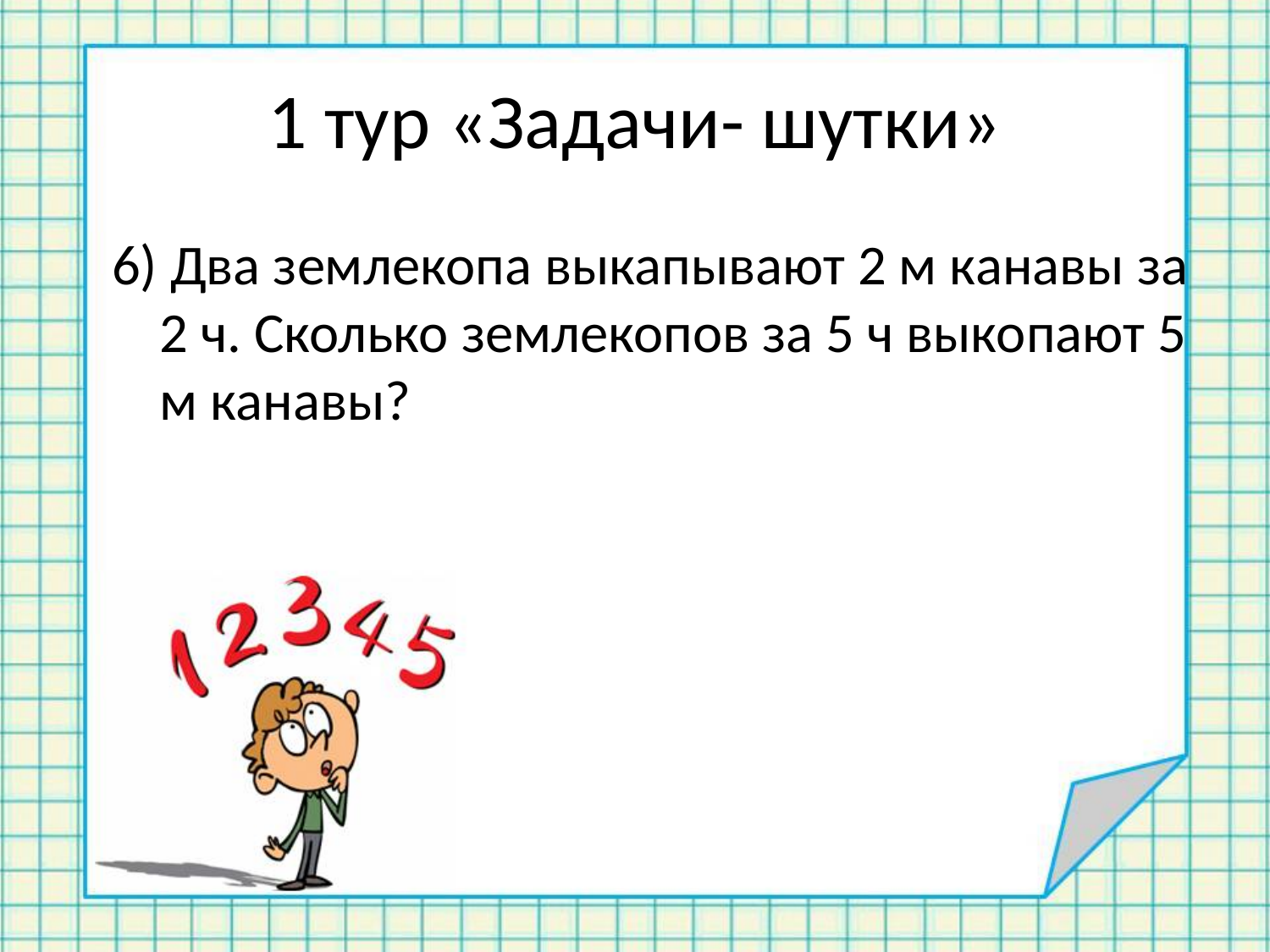

# 1 тур «Задачи- шутки»
6) Два землекопа выкапывают 2 м канавы за 2 ч. Сколько землекопов за 5 ч выкопают 5 м канавы?